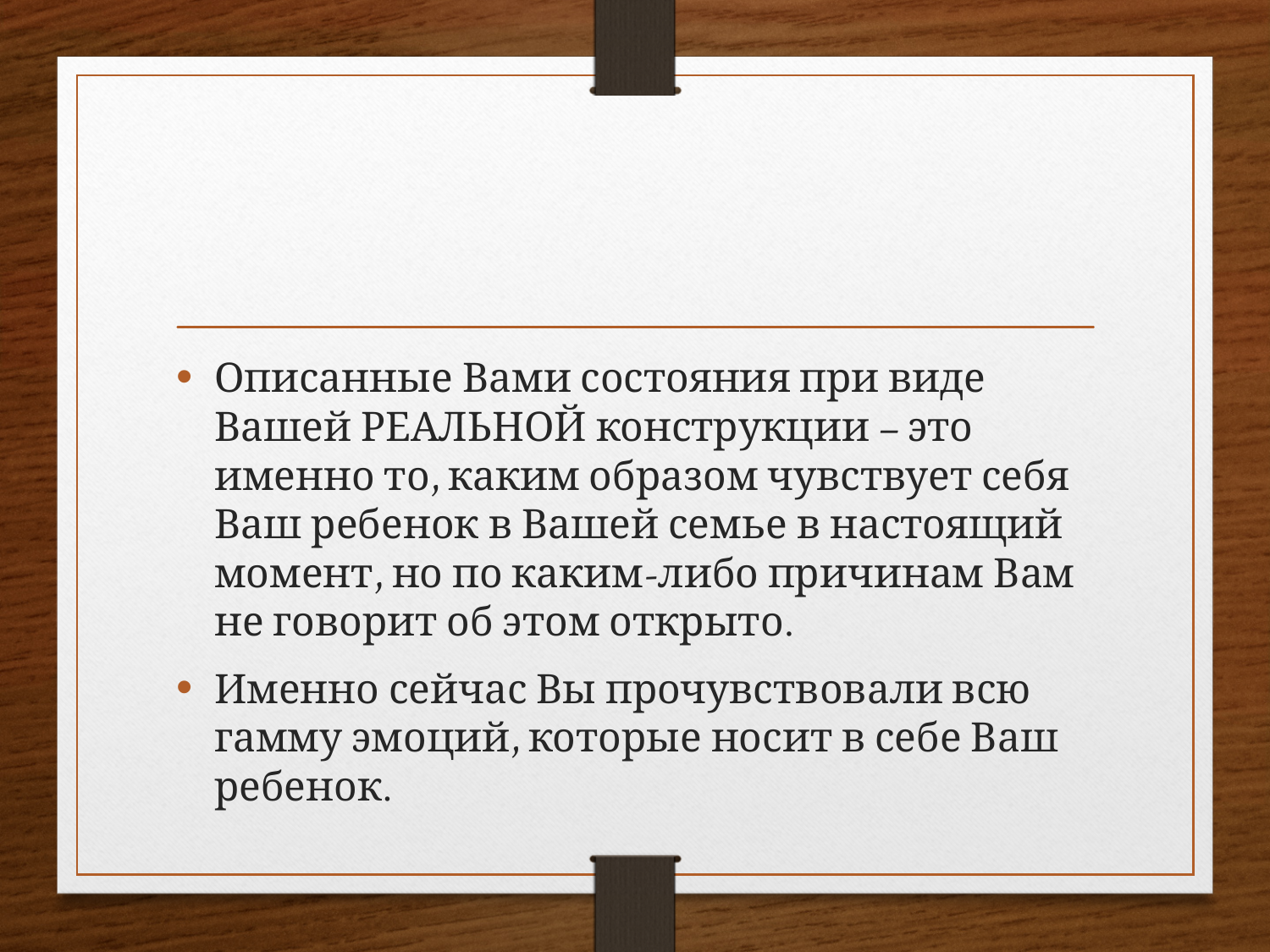

Описанные Вами состояния при виде Вашей РЕАЛЬНОЙ конструкции – это именно то, каким образом чувствует себя Ваш ребенок в Вашей семье в настоящий момент, но по каким-либо причинам Вам не говорит об этом открыто.
Именно сейчас Вы прочувствовали всю гамму эмоций, которые носит в себе Ваш ребенок.